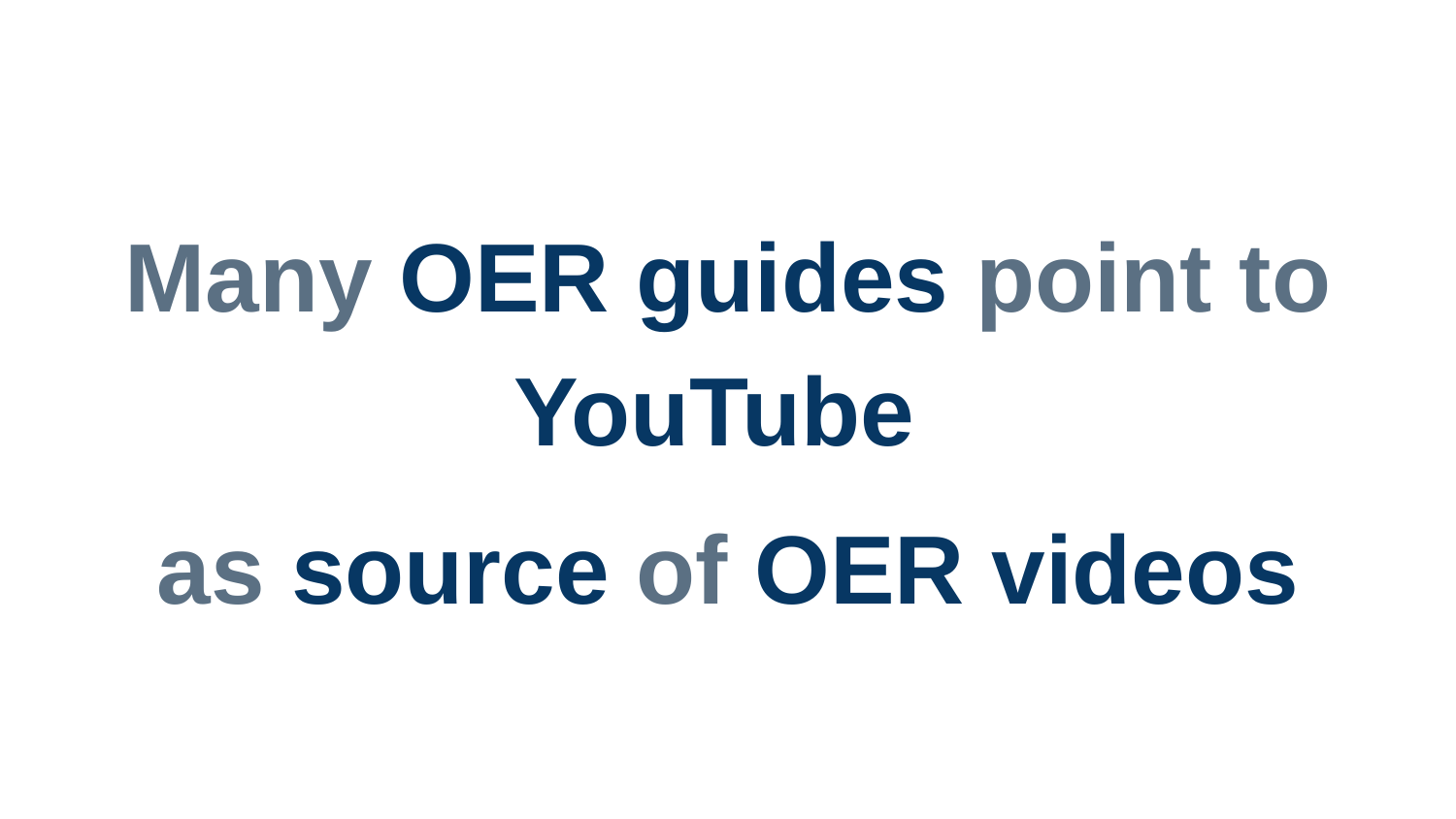

Many OER guides point to YouTube
as source of OER videos